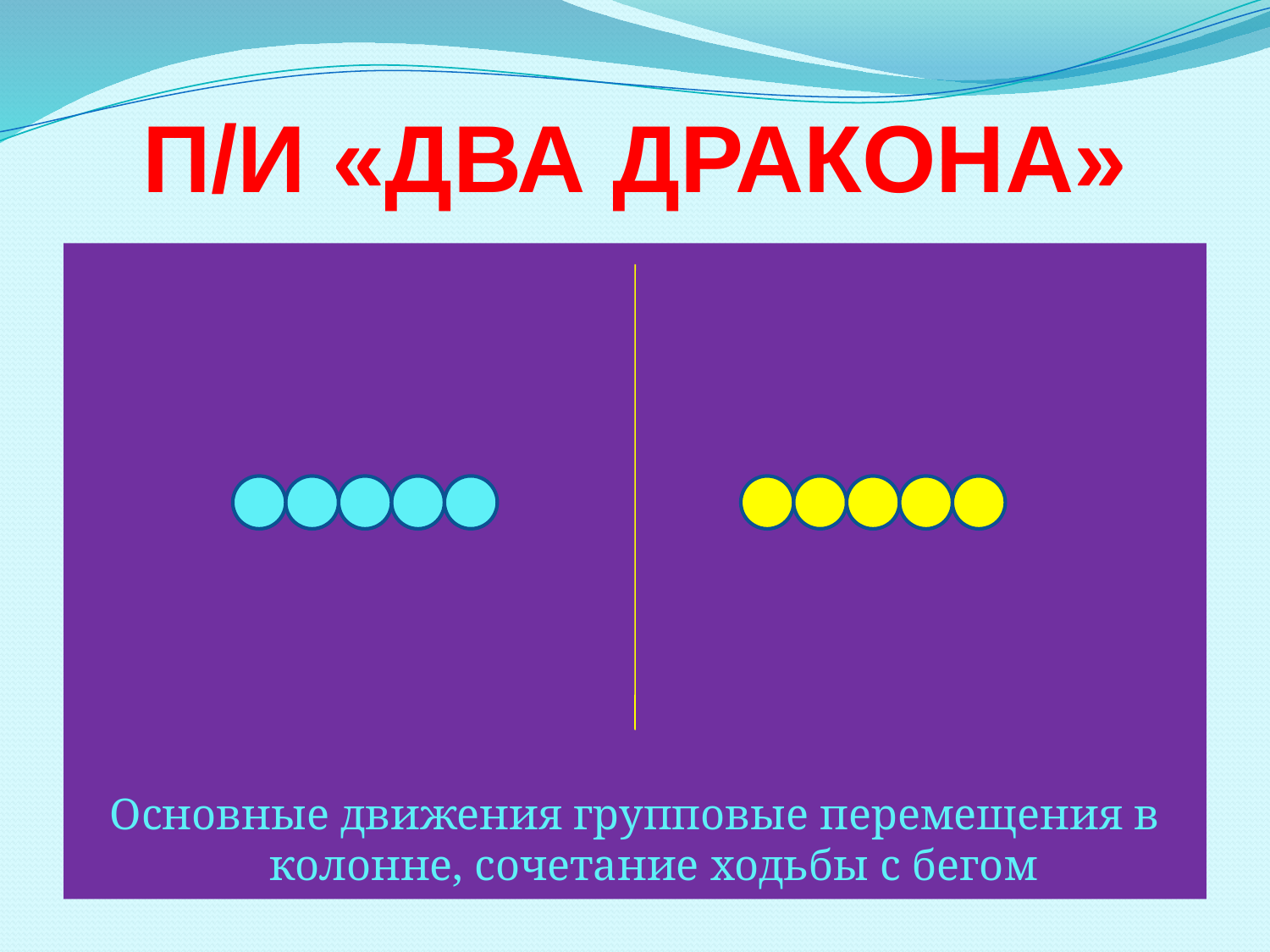

# П/И «Два дракона»

Основные движения групповые перемещения в колонне, сочетание ходьбы с бегом